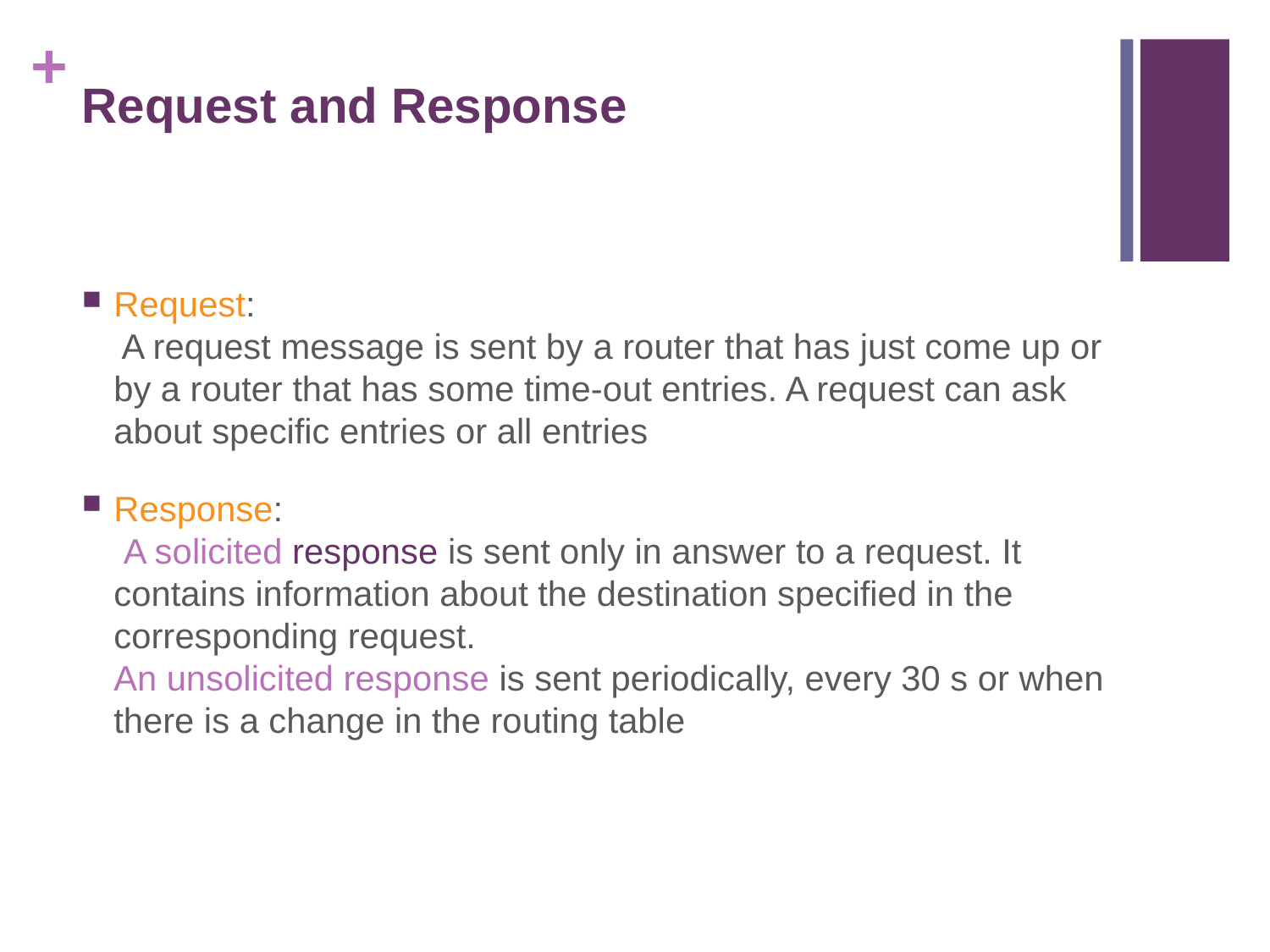

# Request and Response
Request:
 A request message is sent by a router that has just come up or by a router that has some time-out entries. A request can ask about specific entries or all entries
Response:
 A solicited response is sent only in answer to a request. It contains information about the destination specified in the corresponding request.
An unsolicited response is sent periodically, every 30 s or when there is a change in the routing table